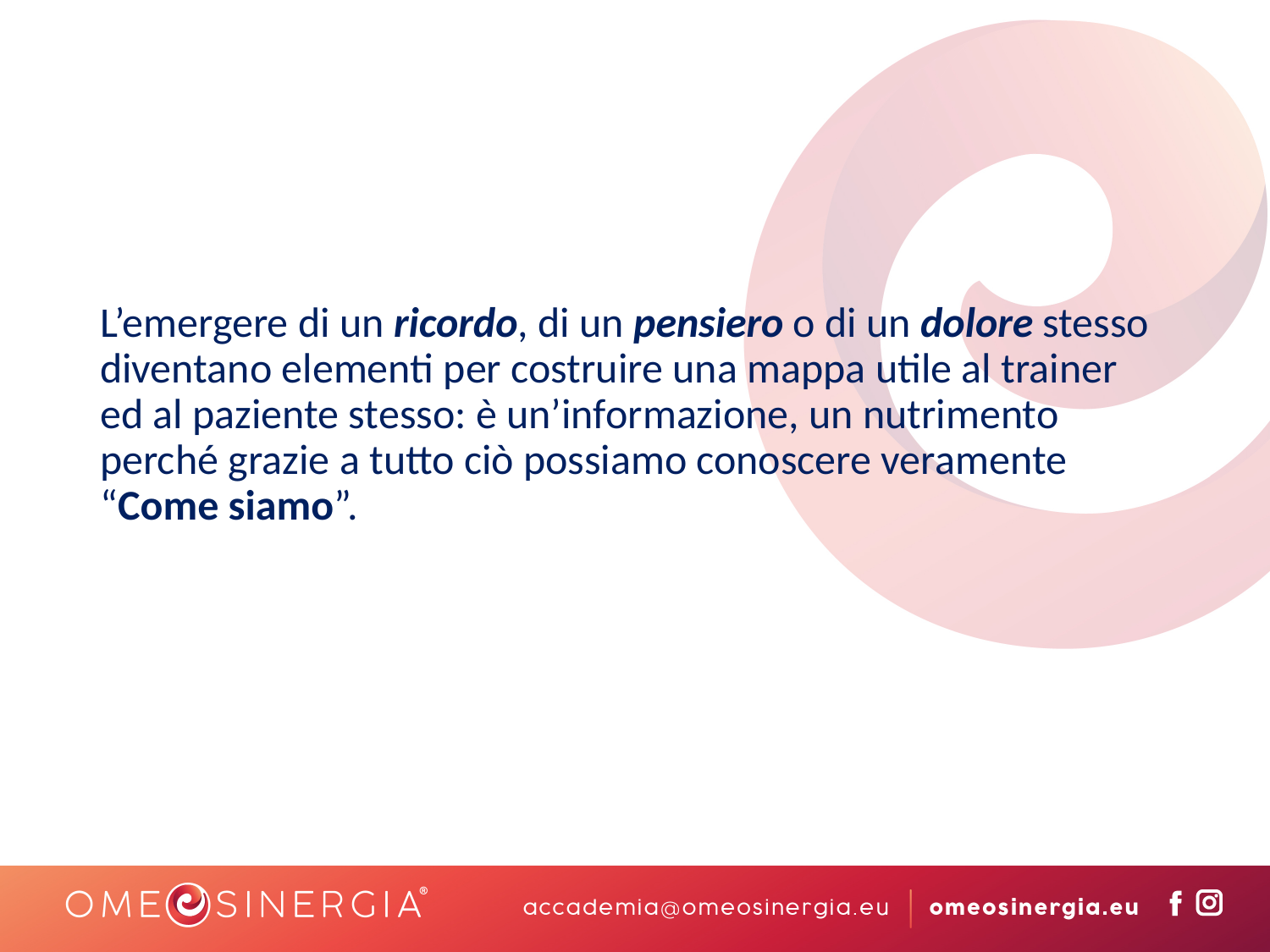

L’emergere di un ricordo, di un pensiero o di un dolore stesso diventano elementi per costruire una mappa utile al trainer ed al paziente stesso: è un’informazione, un nutrimento perché grazie a tutto ciò possiamo conoscere veramente “Come siamo”.